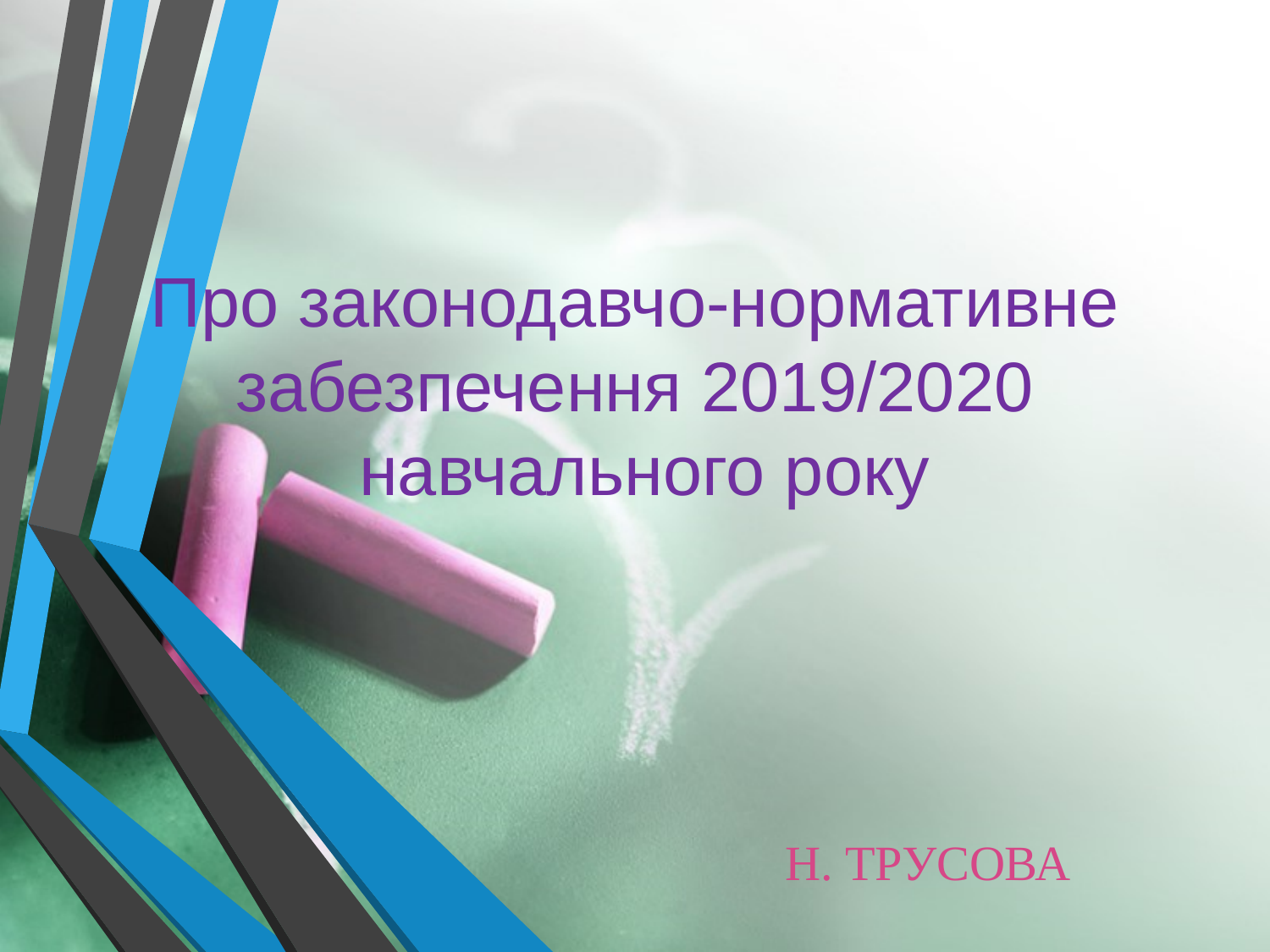

# Про законодавчо-нормативне забезпечення 2019/2020 навчального року
Н. ТРУСОВА